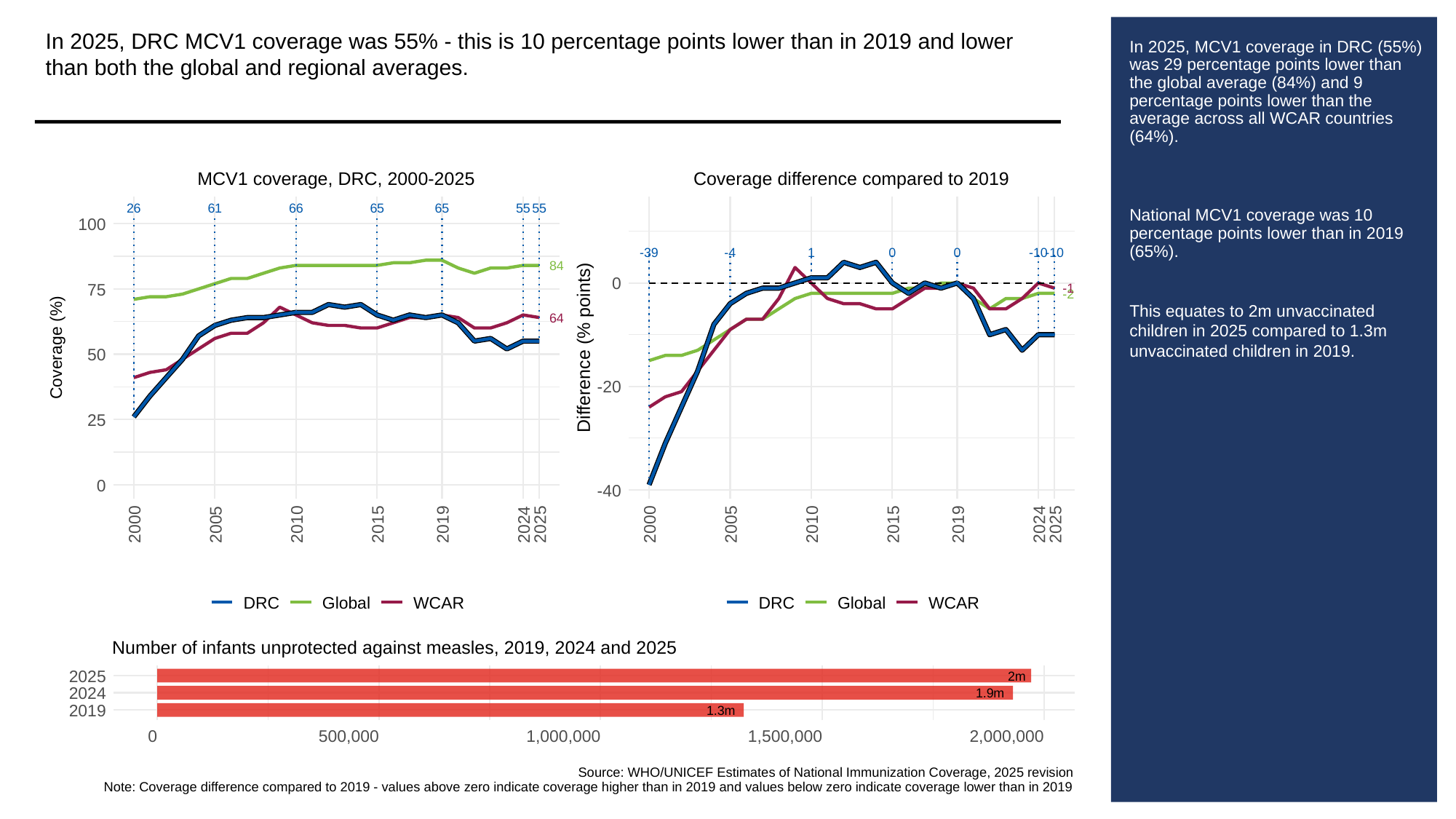

In 2025, DRC MCV1 coverage was 55% - this is 10 percentage points lower than in 2019 and lower than both the global and regional averages.
# In 2025, MCV1 coverage in DRC (55%) was 29 percentage points lower than the global average (84%) and 9 percentage points lower than the average across all WCAR countries (64%).

National MCV1 coverage was 10 percentage points lower than in 2019 (65%).

This equates to 2m unvaccinated children in 2025 compared to 1.3m unvaccinated children in 2019.

MCV1 coverage, DRC, 2000-2025
Coverage difference compared to 2019

26
61
66
65
65
55
55
100

-39
-4
1
0
0
-10
-10

84

0
75

-1
-2

64

Difference (% points)
Coverage (%)
50

-20

25

0
-40

2000
2005
2010
2015
2019
2024
2025
2000
2005
2010
2015
2019
2024
2025
DRC
Global
WCAR
DRC
Global
WCAR

Number of infants unprotected against measles, 2019, 2024 and 2025

2025
2m

2024
1.9m

2019
1.3m

0
500,000
1,000,000
1,500,000
2,000,000
Source: WHO/UNICEF Estimates of National Immunization Coverage, 2025 revision
Note: Coverage difference compared to 2019 - values above zero indicate coverage higher than in 2019 and values below zero indicate coverage lower than in 2019